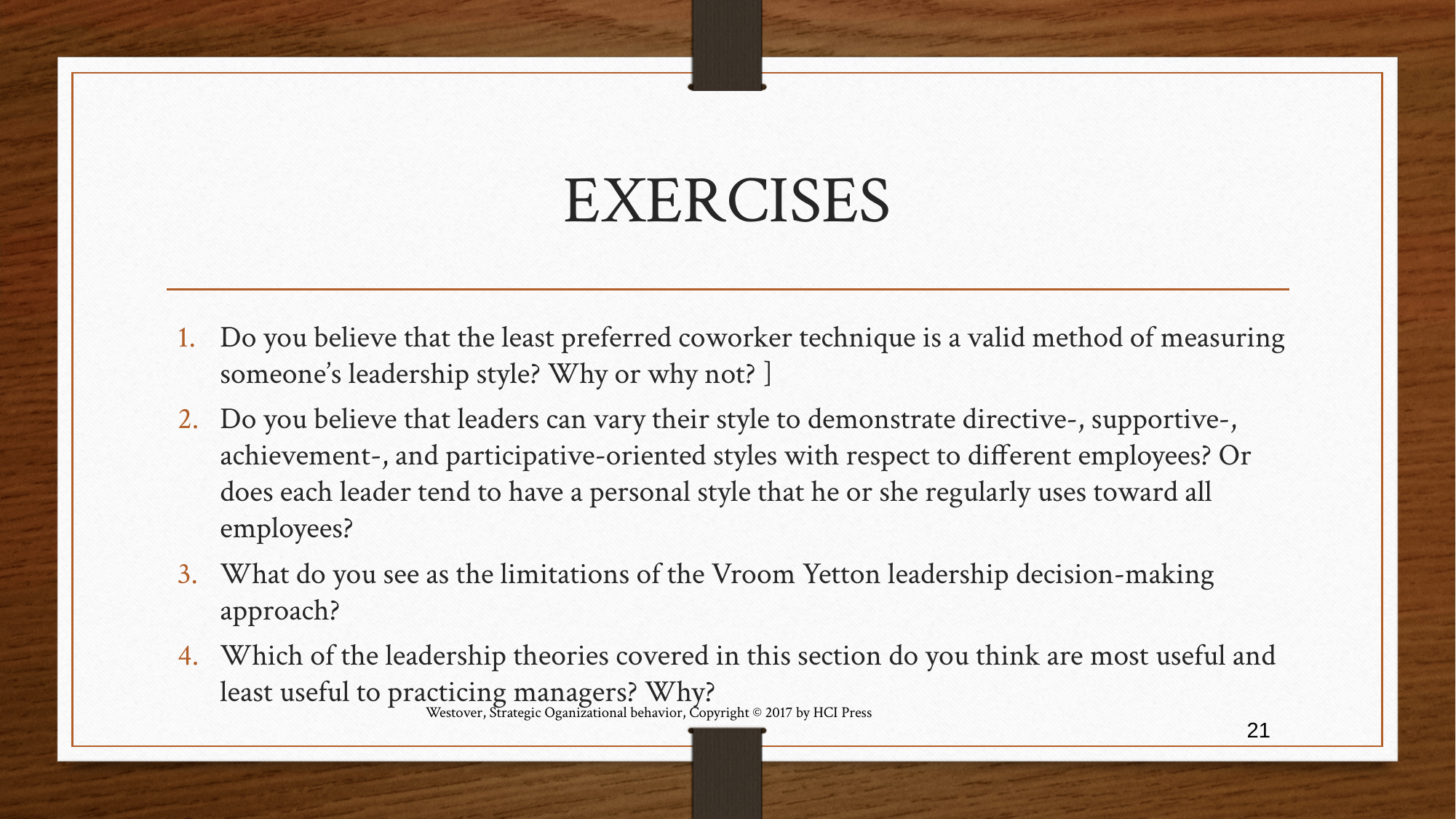

# EXERCISES
Do you believe that the least preferred coworker technique is a valid method of measuring someone’s leadership style? Why or why not? ]
Do you believe that leaders can vary their style to demonstrate directive-, supportive-, achievement-, and participative-oriented styles with respect to different employees? Or does each leader tend to have a personal style that he or she regularly uses toward all employees?
What do you see as the limitations of the Vroom Yetton leadership decision-making approach?
Which of the leadership theories covered in this section do you think are most useful and least useful to practicing managers? Why?
Westover, Strategic Oganizational behavior, Copyright © 2017 by HCI Press
21